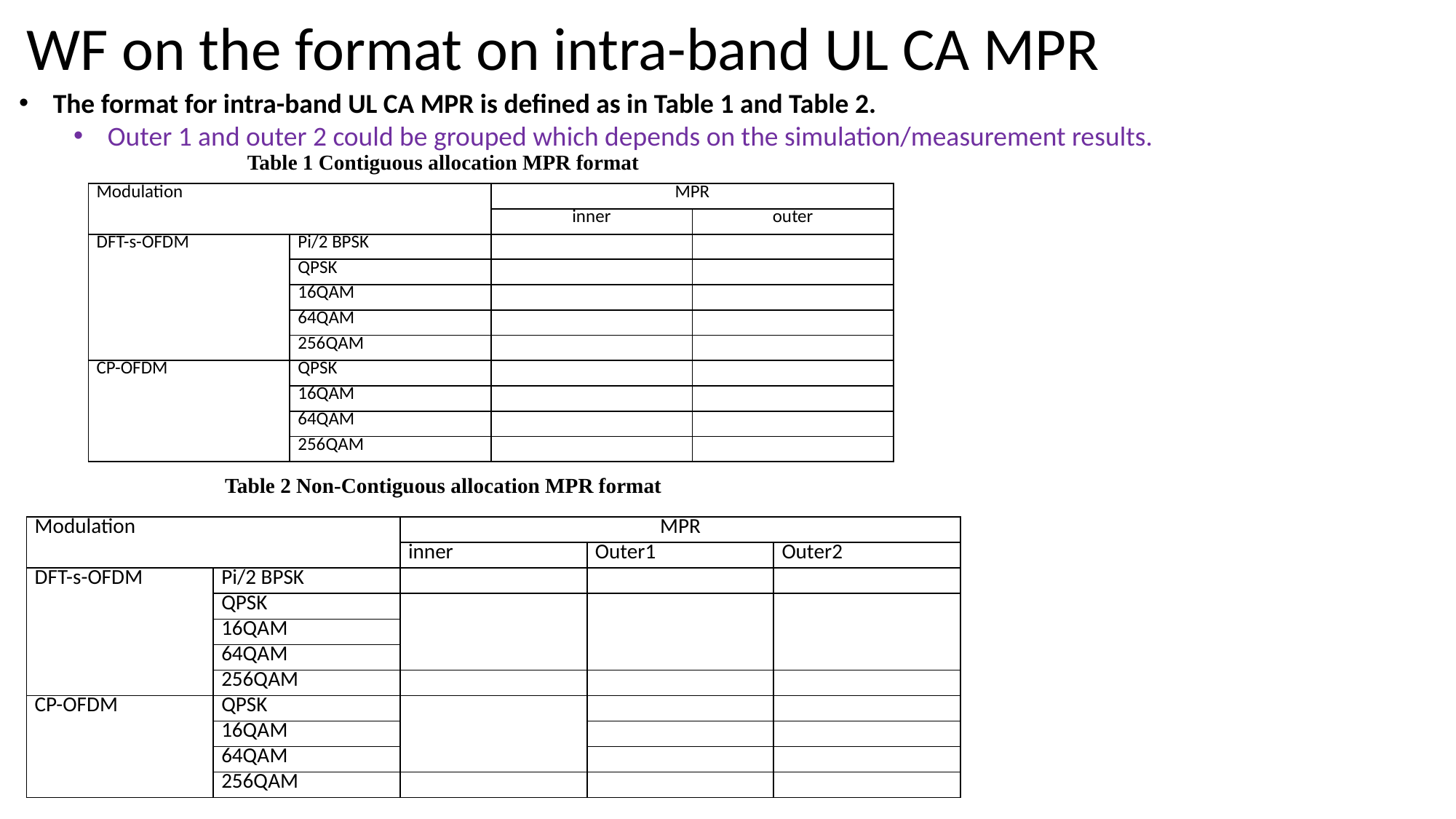

# WF on the format on intra-band UL CA MPR
The format for intra-band UL CA MPR is defined as in Table 1 and Table 2.
Outer 1 and outer 2 could be grouped which depends on the simulation/measurement results.
Table 1 Contiguous allocation MPR format
| Modulation |  | MPR |  |
| --- | --- | --- | --- |
|  |  | inner | outer |
| DFT-s-OFDM | Pi/2 BPSK |  |  |
|  | QPSK |  |  |
|  | 16QAM |  |  |
|  | 64QAM |  |  |
|  | 256QAM |  |  |
| CP-OFDM | QPSK |  |  |
|  | 16QAM |  |  |
|  | 64QAM |  |  |
|  | 256QAM |  |  |
Table 2 Non-Contiguous allocation MPR format
| Modulation |  | MPR |  |  |
| --- | --- | --- | --- | --- |
|  |  | inner | Outer1 | Outer2 |
| DFT-s-OFDM | Pi/2 BPSK |  |  |  |
|  | QPSK |  |  |  |
|  | 16QAM |  |  |  |
|  | 64QAM |  |  |  |
|  | 256QAM |  |  |  |
| CP-OFDM | QPSK |  |  |  |
|  | 16QAM |  |  |  |
|  | 64QAM |  |  |  |
|  | 256QAM |  |  |  |